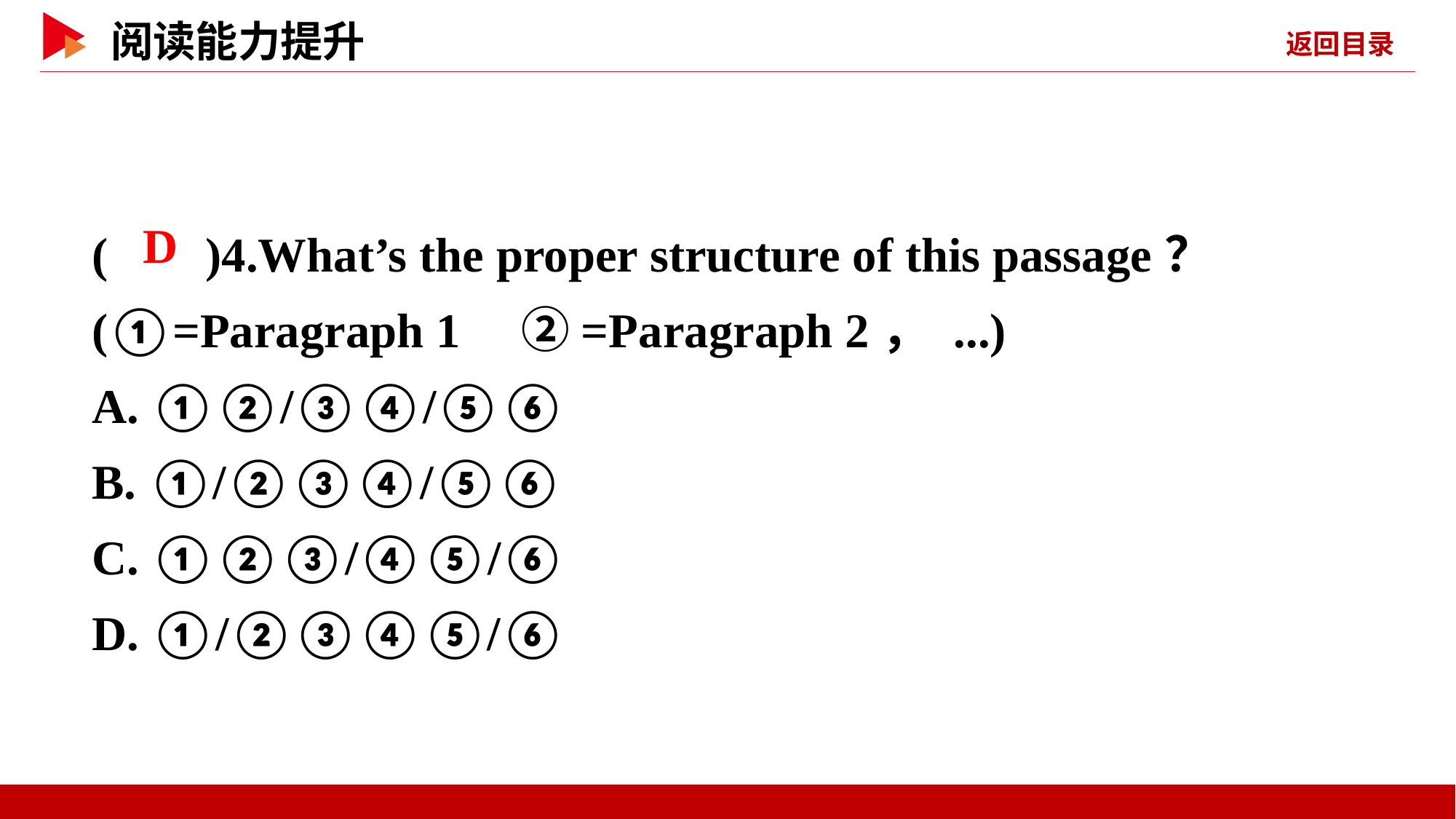

(        )4.What’s the proper structure of this passage？
(①=Paragraph 1　②=Paragraph 2， ...)
A. ①②/③④/⑤⑥
B. ①/②③④/⑤⑥
C. ①②③/④⑤/⑥
D. ①/②③④⑤/⑥
   D